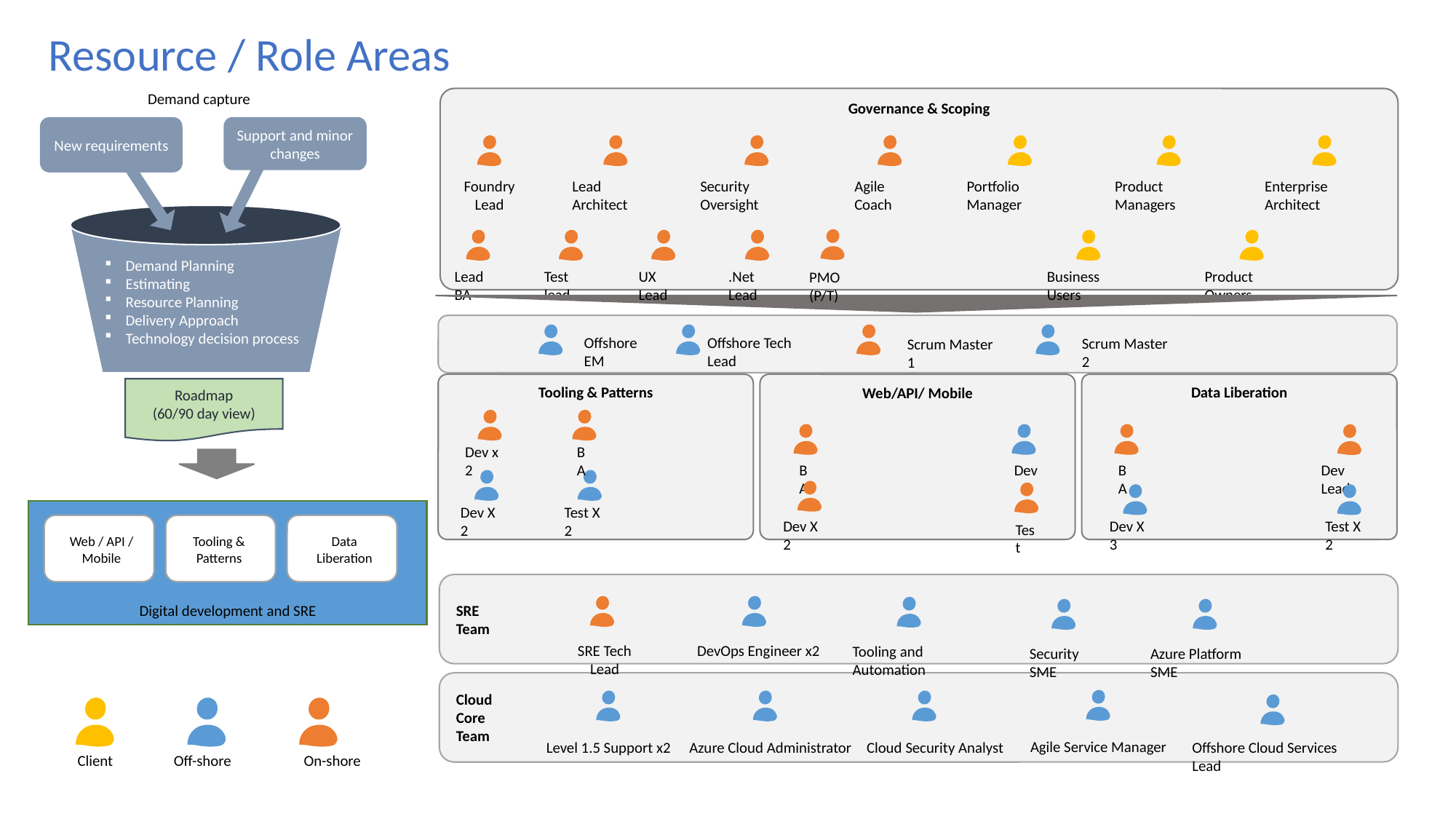

Resource / Role Areas
Governance & Scoping
Demand capture

New requirements
Support and minor changes

Foundry Lead
Lead Architect
Security Oversight
Agile Coach
Portfolio Manager
Product Managers
Enterprise Architect

Demand Planning
Estimating
Resource Planning
Delivery Approach
Technology decision process
Lead BA
Test lead
UX Lead
.Net Lead
Business Users
Product Owners
PMO (P/T)

Offshore EM
Offshore Tech Lead
Scrum Master 2
Scrum Master 1
Tooling & Patterns
Web/API/ Mobile
Data Liberation
Roadmap
(60/90 day view)

Dev x 2
BA

BA
Dev
BA
Dev Lead

Dev X 2
Test X 2
Digital development and SRE
Dev X 2
Dev X 3
Test X 2

Test
Web / API / Mobile
Tooling & Patterns
Data Liberation
SRE
Team

SRE Tech Lead
DevOps Engineer x2
Tooling and Automation
Security SME
Azure Platform SME
Cloud
Core
Team

Offshore Cloud Services Lead
Agile Service Manager
Level 1.5 Support x2
Azure Cloud Administrator
Cloud Security Analyst
Client
Off-shore
On-shore